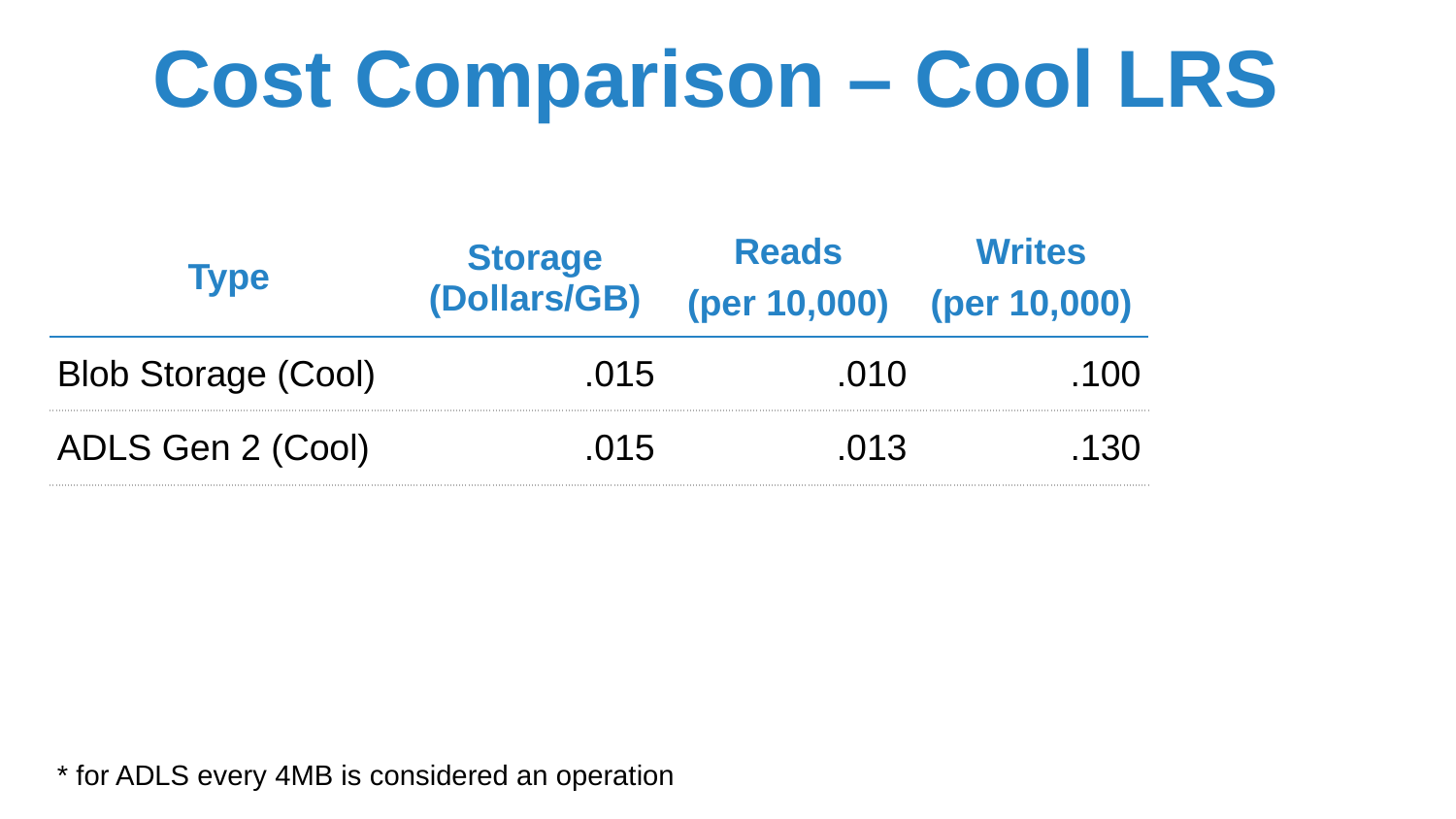

# Cost Comparison – Cool LRS
| Type | Storage (Dollars/GB) | Reads (per 10,000) | Writes (per 10,000) |
| --- | --- | --- | --- |
| Blob Storage (Cool) | .015 | .010 | .100 |
| ADLS Gen 2 (Cool) | .015 | .013 | .130 |
* for ADLS every 4MB is considered an operation